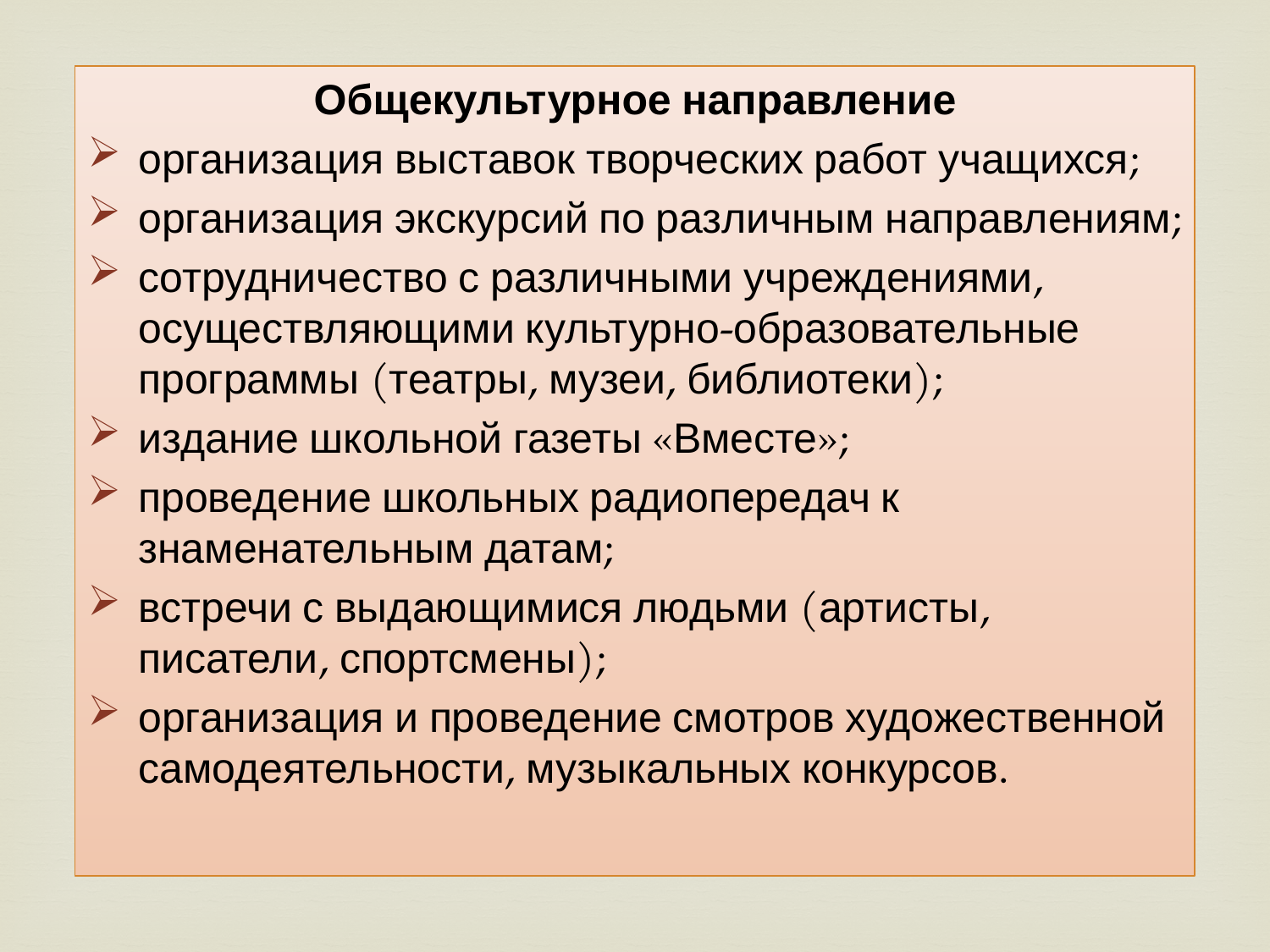

Общекультурное направление
организация выставок творческих работ учащихся;
организация экскурсий по различным направлениям;
сотрудничество с различными учреждениями, осуществляющими культурно-образовательные программы (театры, музеи, библиотеки);
издание школьной газеты «Вместе»;
проведение школьных радиопередач к знаменательным датам;
встречи с выдающимися людьми (артисты, писатели, спортсмены);
организация и проведение смотров художественной самодеятельности, музыкальных конкурсов.